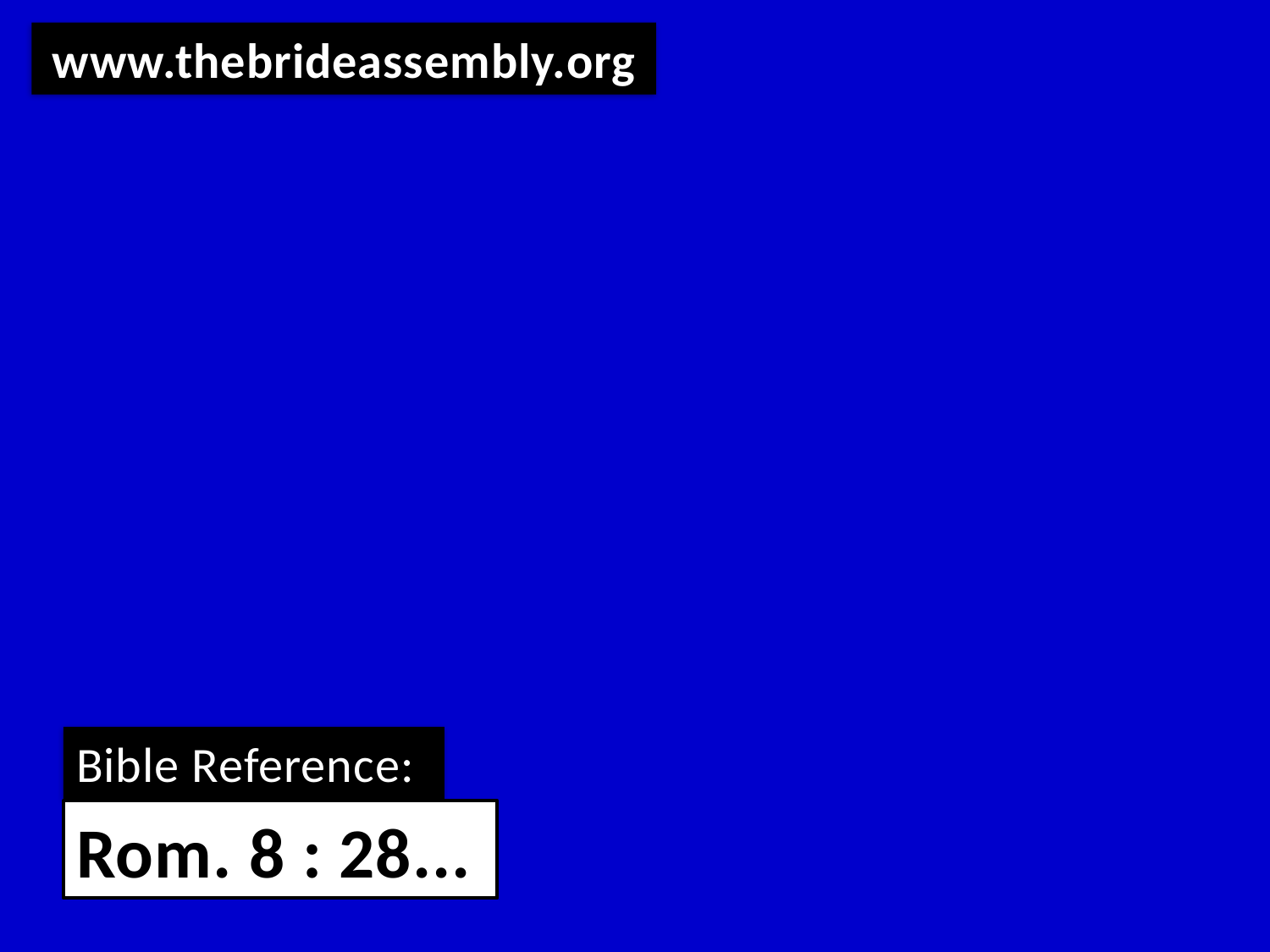

www.thebrideassembly.org
Bible Reference:
Rom. 8 : 28...